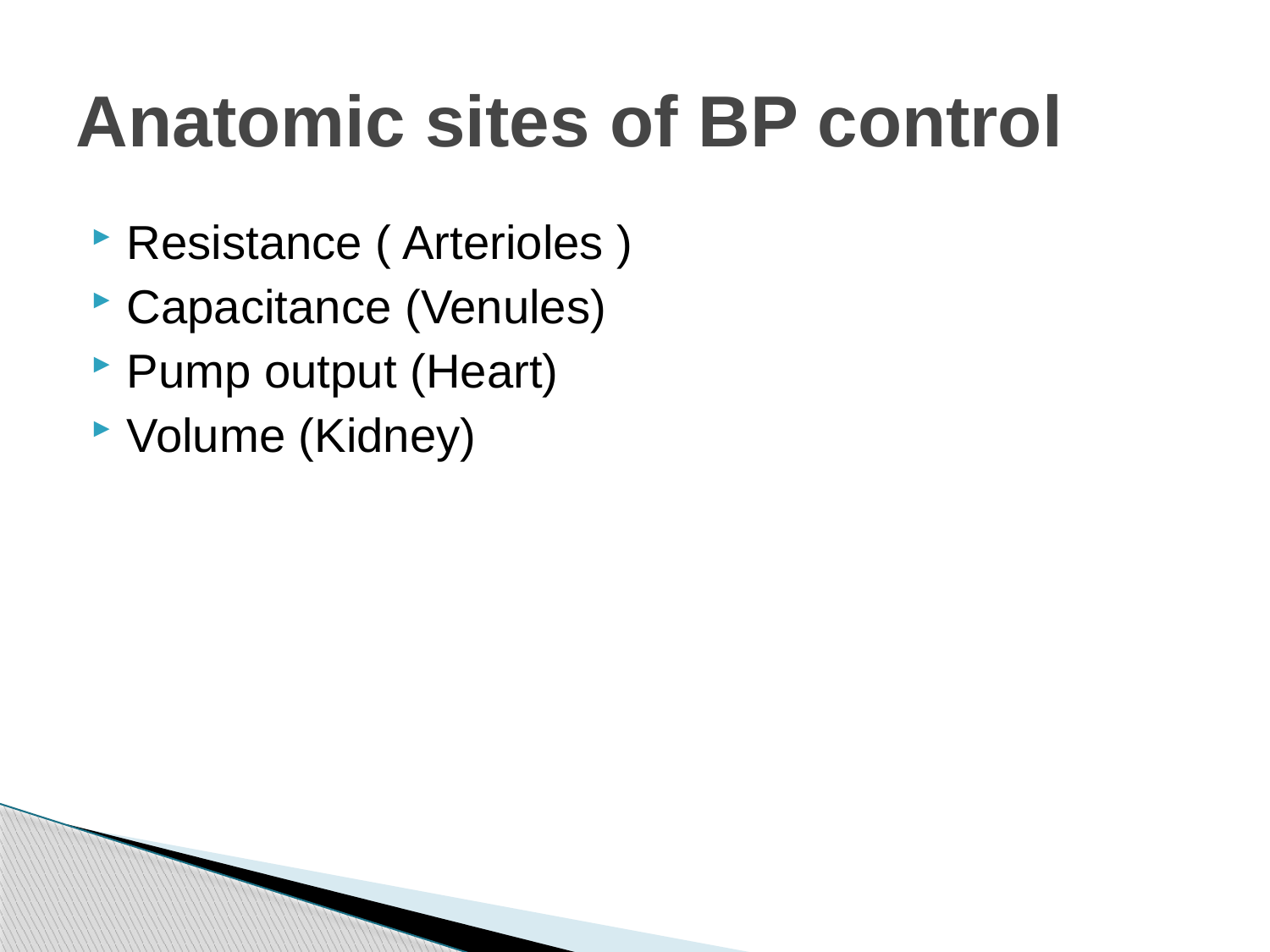

# Anatomic sites of BP control
Resistance ( Arterioles )
Capacitance (Venules)
Pump output (Heart)
Volume (Kidney)